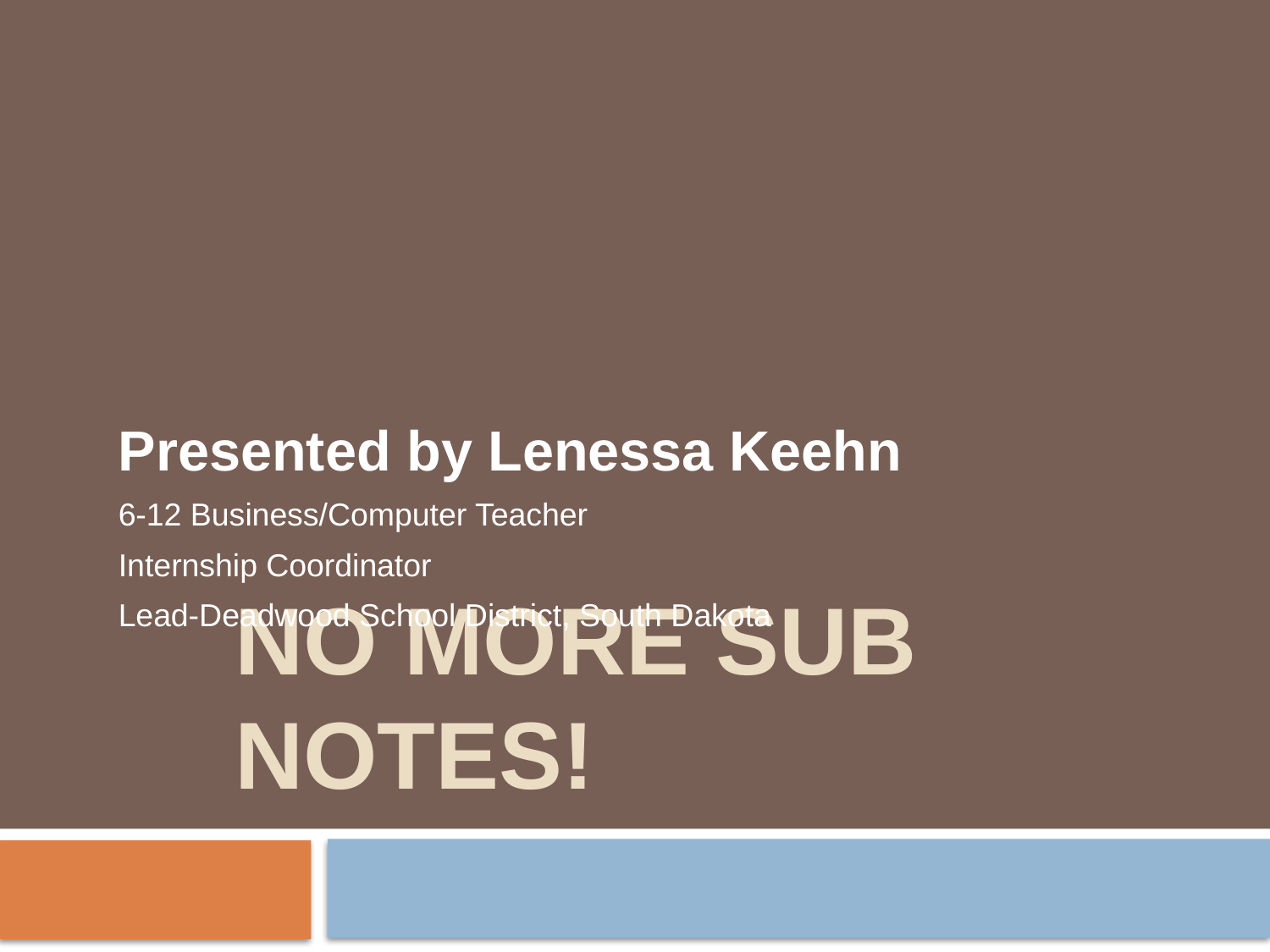

Presented by Lenessa Keehn
6-12 Business/Computer Teacher
Internship Coordinator
Lead-Deadwood School District, South Dakota
# No More Sub Notes!